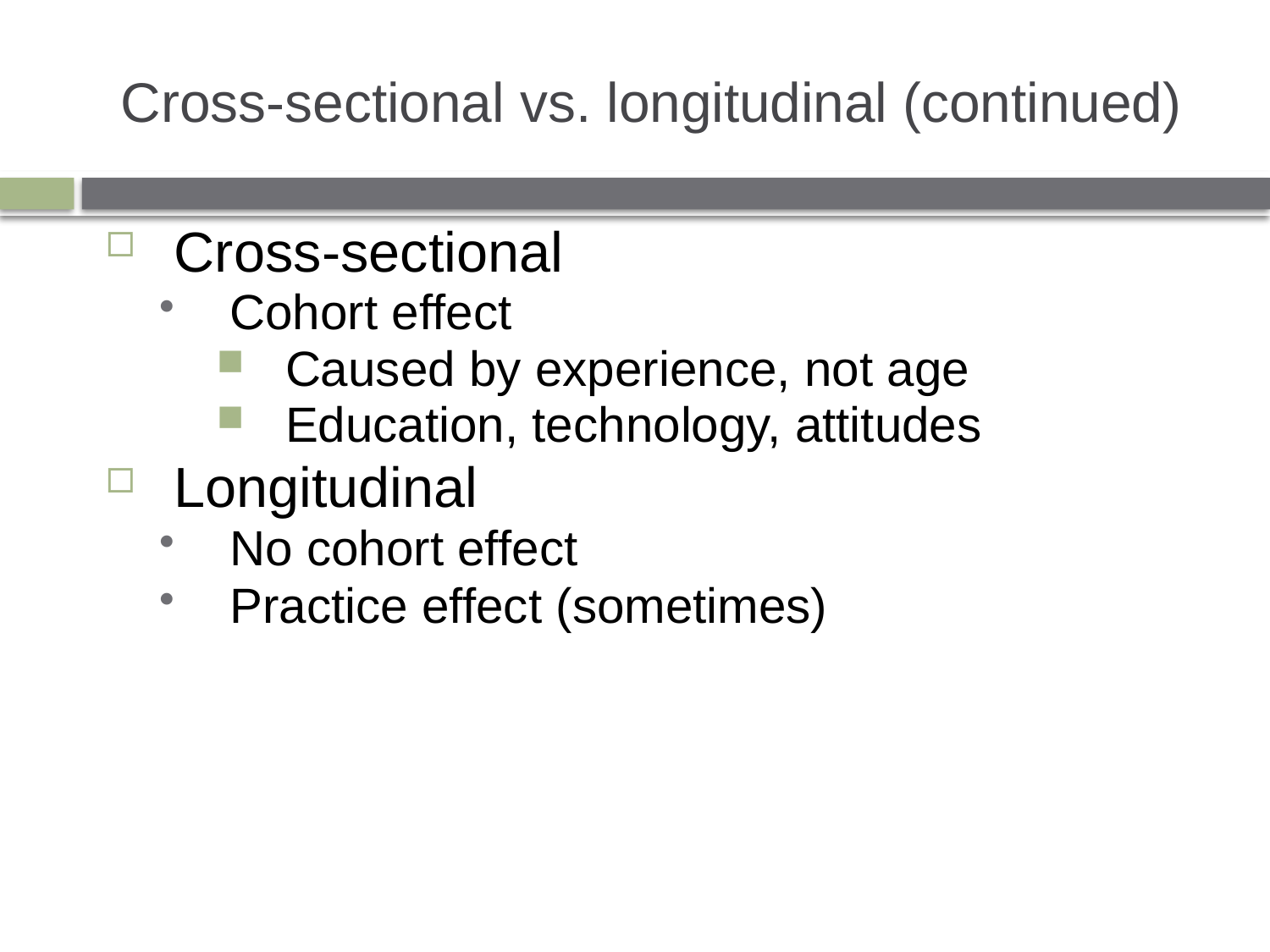

# Cross-sectional vs. longitudinal (continued)
Cross-sectional
Cohort effect
Caused by experience, not age
Education, technology, attitudes
Longitudinal
No cohort effect
Practice effect (sometimes)